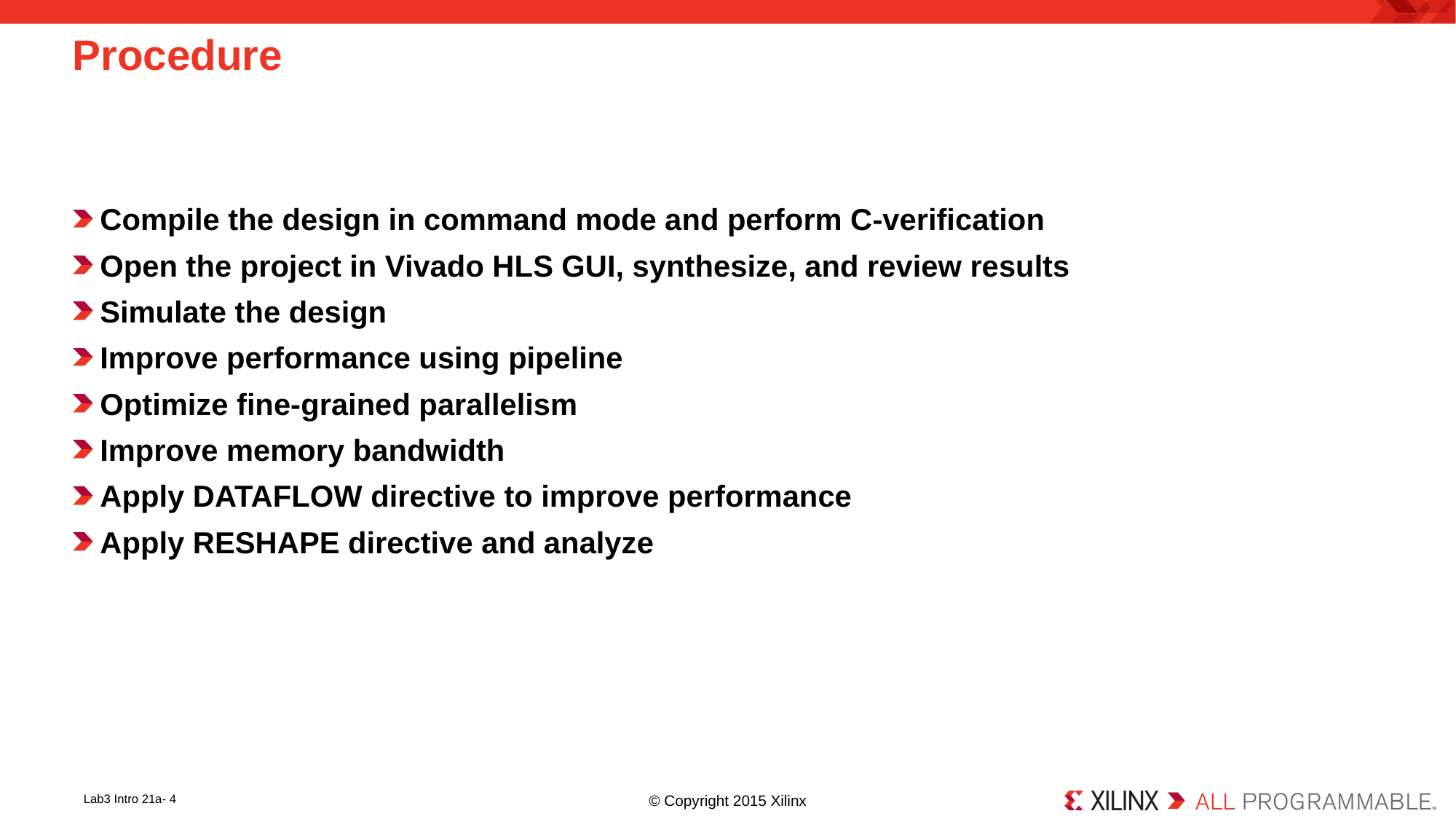

# Procedure
Compile the design in command mode and perform C-verification
Open the project in Vivado HLS GUI, synthesize, and review results
Simulate the design
Improve performance using pipeline
Optimize fine-grained parallelism
Improve memory bandwidth
Apply DATAFLOW directive to improve performance
Apply RESHAPE directive and analyze

Lab3 Intro 21a- 4
© Copyright 2015 Xilinx